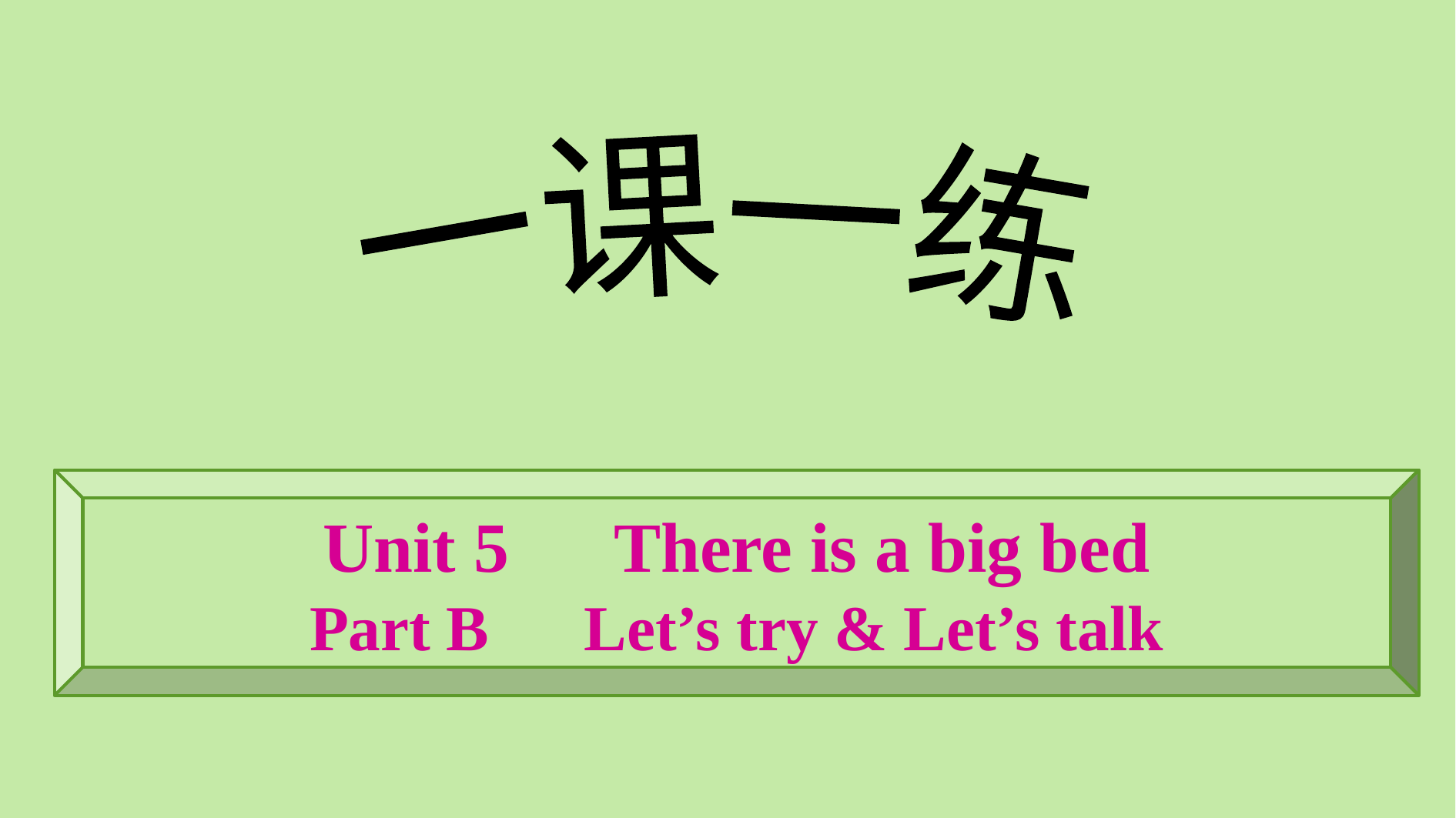

Unit 5　There is a big bed
Part B　Let’s try & Let’s talk